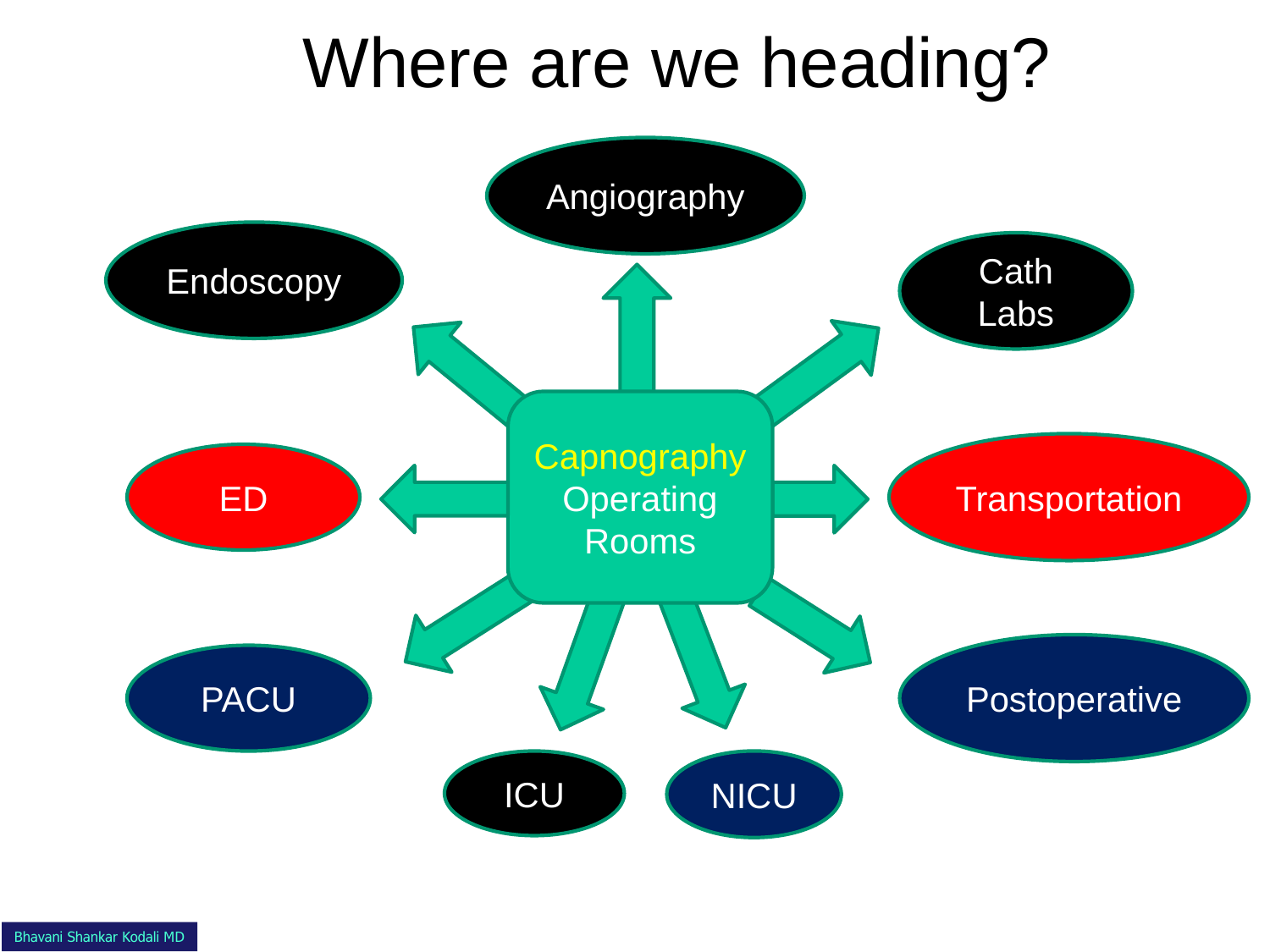

Where are we heading?
Angiography
Endoscopy
Cath Labs

Capnography Operating Rooms

Transportation
ED

Postoperative
PACU
ICU
NICU
Bhavani Shankar Kodali MD